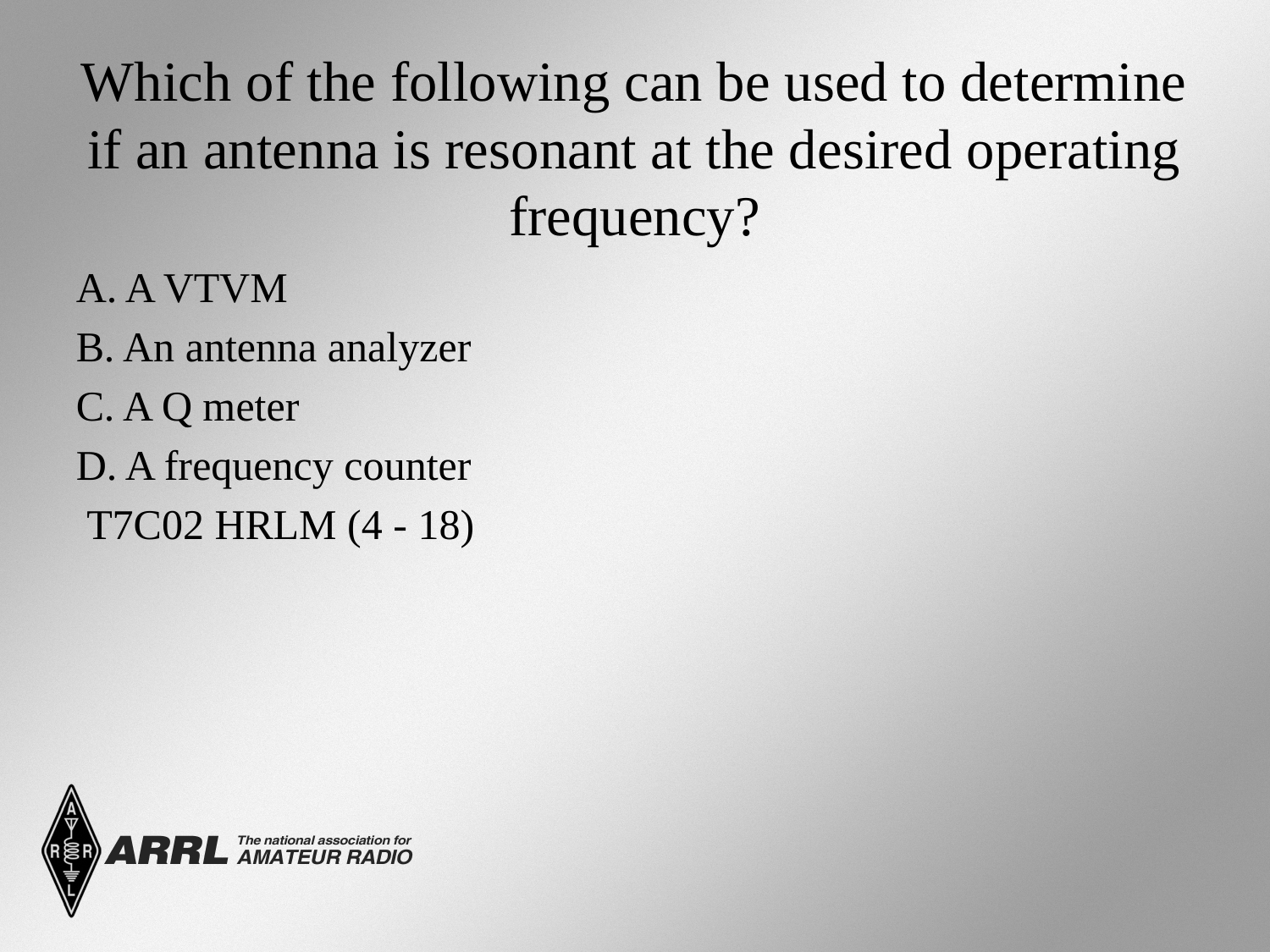

# Which of the following can be used to determine if an antenna is resonant at the desired operating frequency?
A. A VTVM
B. An antenna analyzer
C. A Q meter
D. A frequency counter
 T7C02 HRLM (4 - 18)